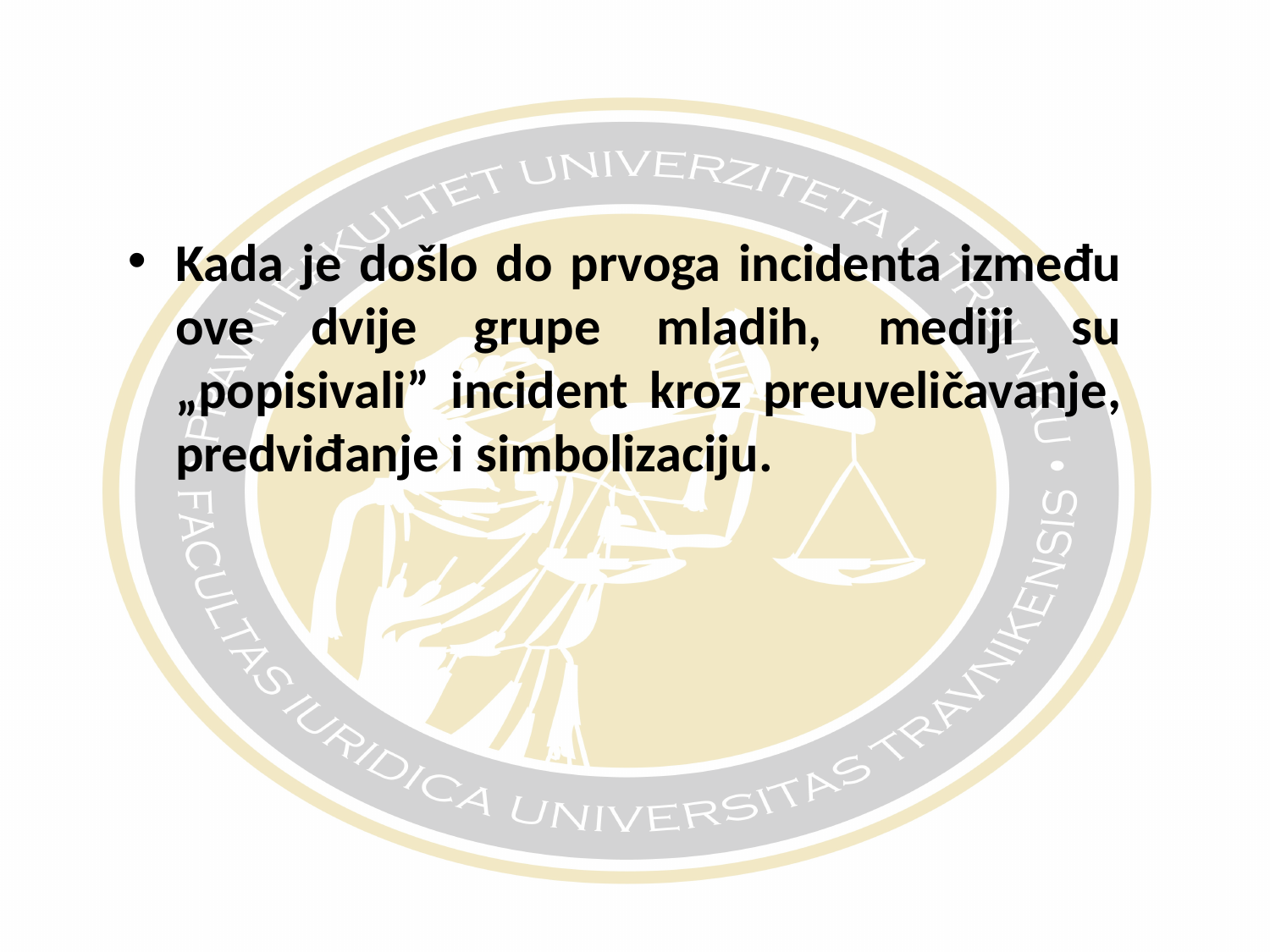

#
Kada je došlo do prvoga incidenta između ove dvije grupe mladih, mediji su „popisivali” incident kroz preuveličavanje, predviđanje i simbolizaciju.